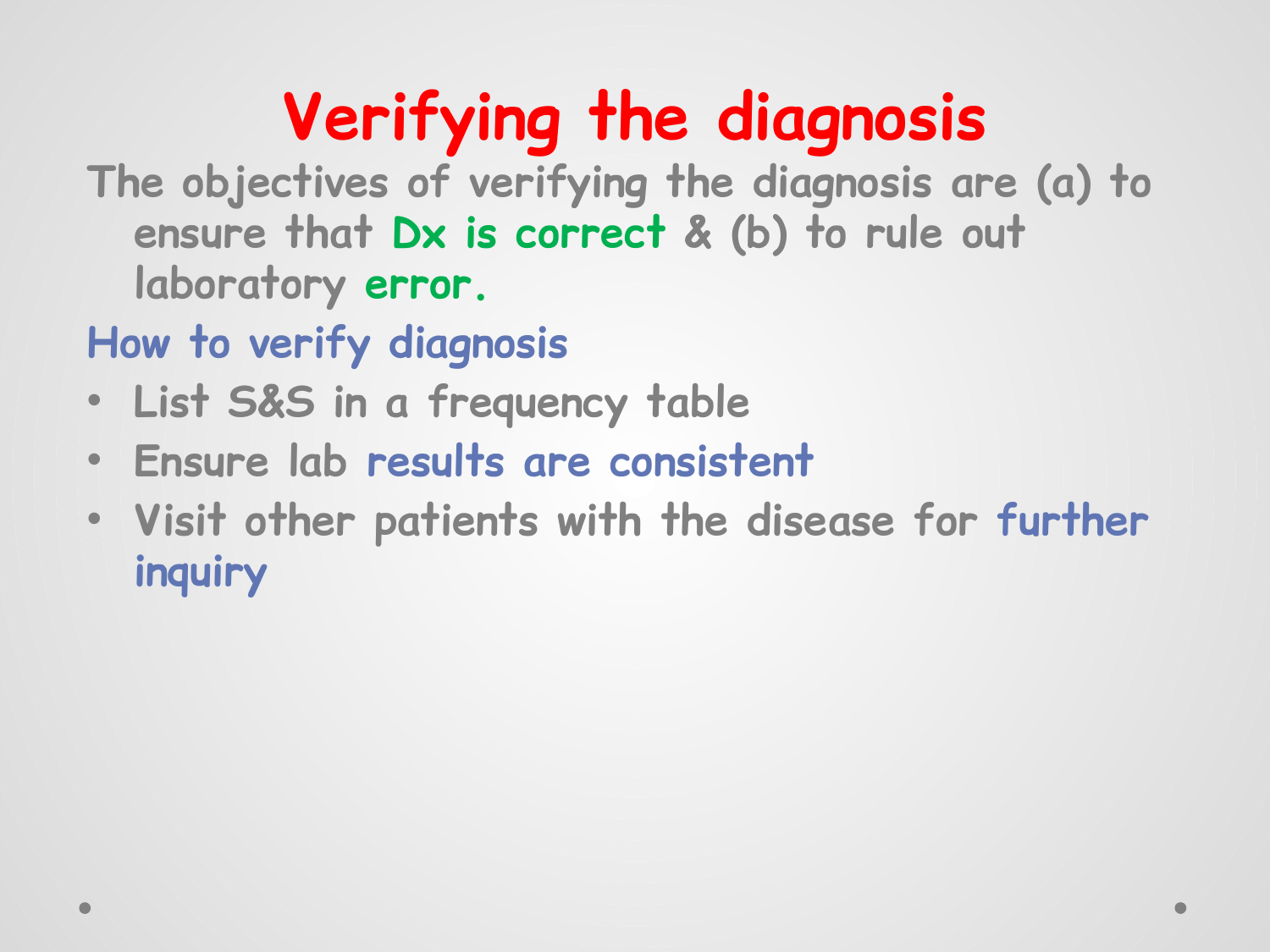

# Verifying the diagnosis
The objectives of verifying the diagnosis are (a) to ensure that Dx is correct & (b) to rule out laboratory error.
How to verify diagnosis
List S&S in a frequency table
Ensure lab results are consistent
Visit other patients with the disease for further inquiry